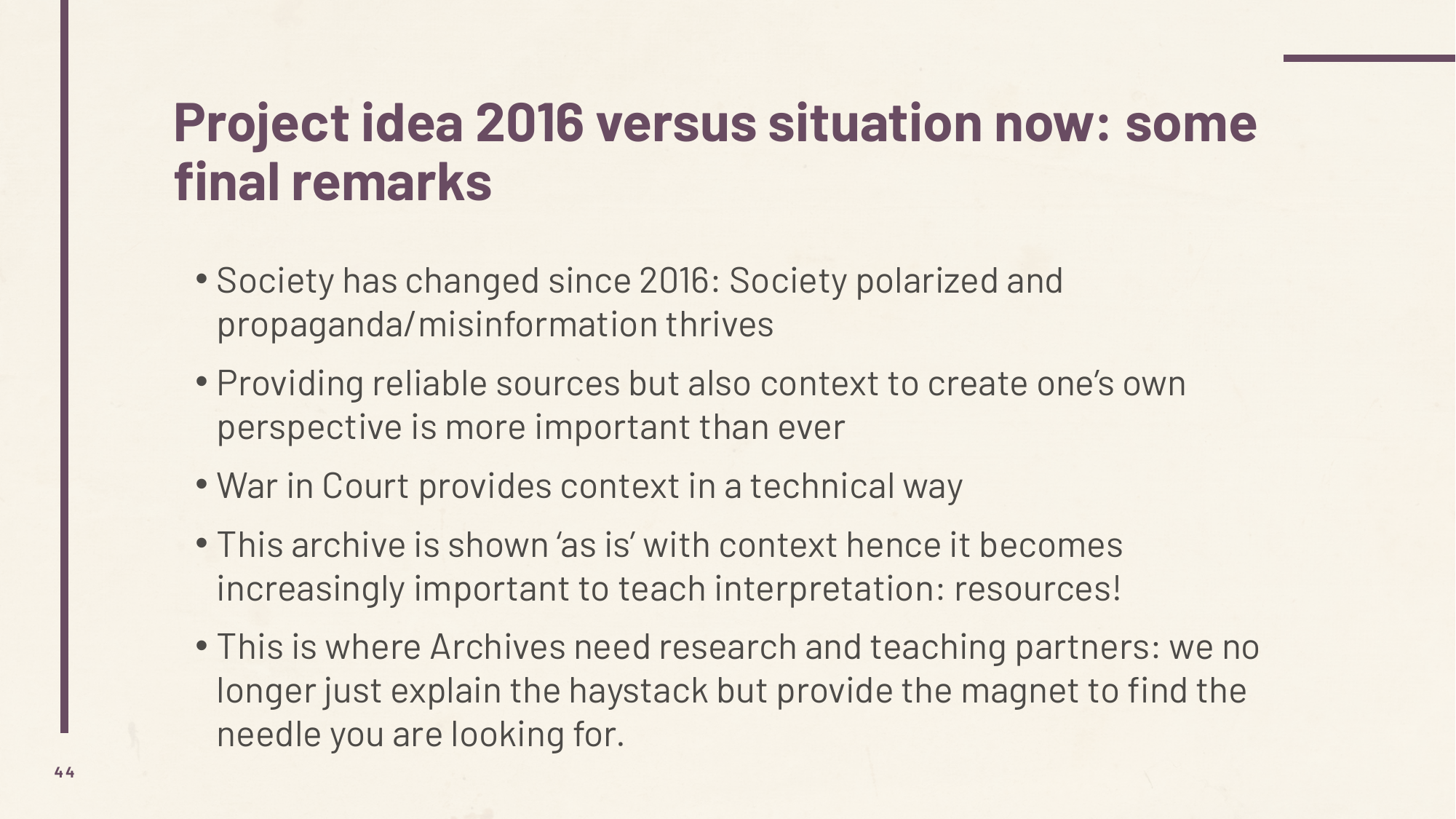

# Project idea 2016 versus situation now: some final remarks
Society has changed since 2016: Society polarized and propaganda/misinformation thrives
Providing reliable sources but also context to create one’s own perspective is more important than ever
War in Court provides context in a technical way
This archive is shown ‘as is’ with context hence it becomes increasingly important to teach interpretation: resources!
This is where Archives need research and teaching partners: we no longer just explain the haystack but provide the magnet to find the needle you are looking for.
44